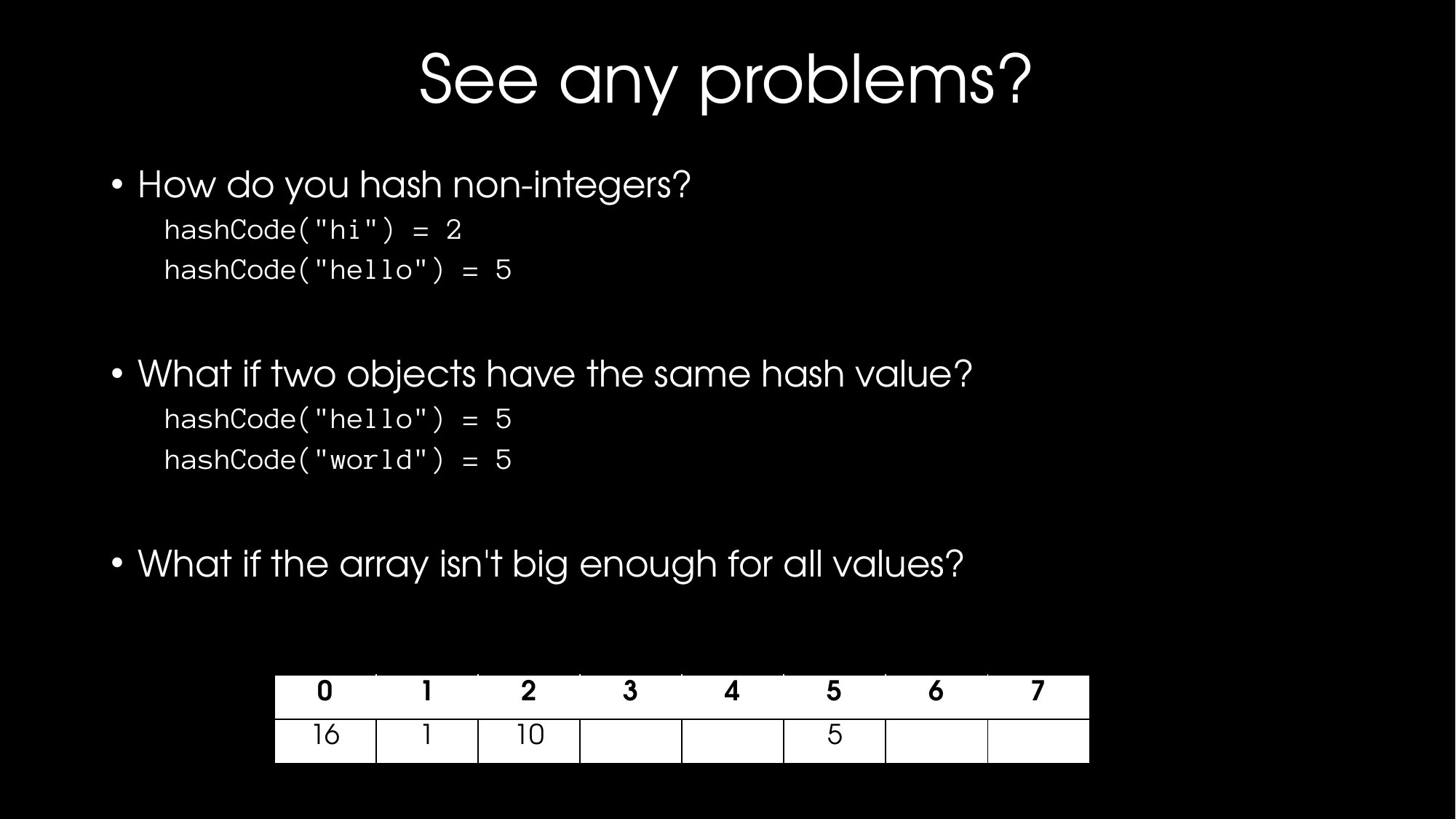

# See any problems?
How do you hash non-integers?
hashCode("hi") = 2
hashCode("hello") = 5

What if two objects have the same hash value?
hashCode("hello") = 5
hashCode("world") = 5

What if the array isn't big enough for all values?
| 0 | 1 | 2 | 3 | 4 | 5 | 6 | 7 |
| --- | --- | --- | --- | --- | --- | --- | --- |
| 16 | 1 | 10 |  |  | 5 |  |  |